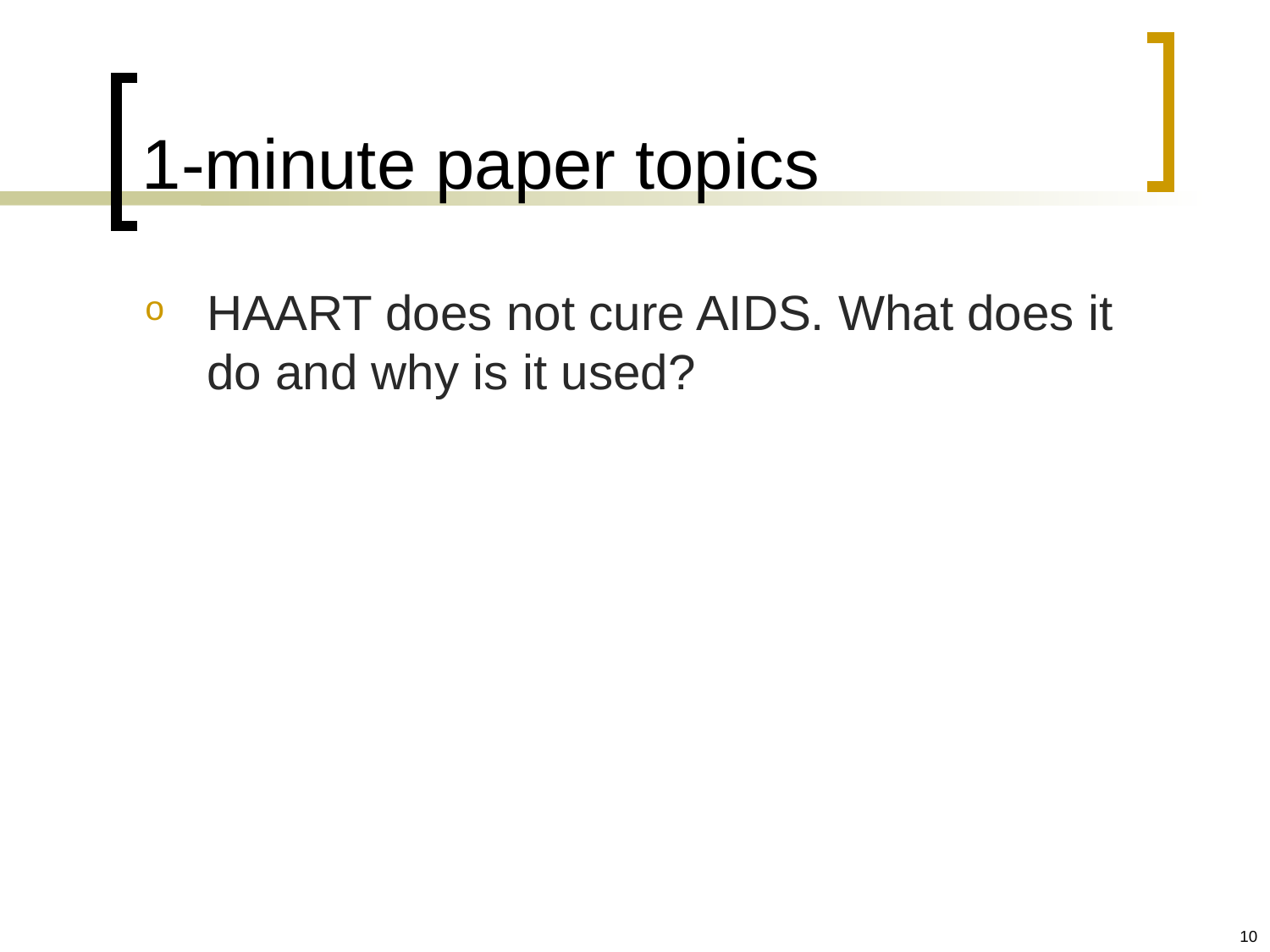

# 1-minute paper topics
HAART does not cure AIDS. What does it do and why is it used?